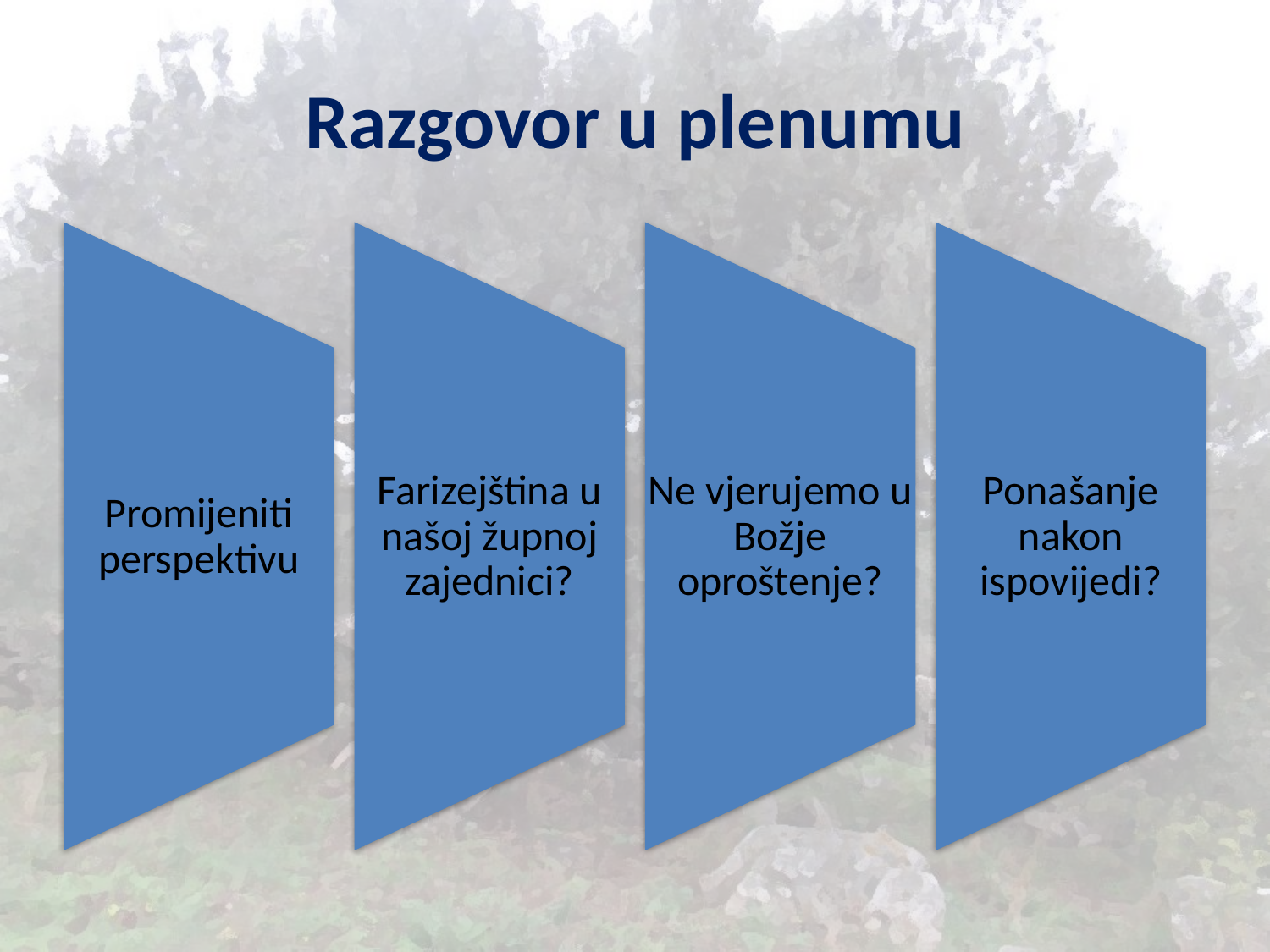

# Razgovor u plenumu
Promijeniti perspektivu
Farizejština u našoj župnoj zajednici?
Ne vjerujemo u Božje oproštenje?
Ponašanje nakon ispovijedi?